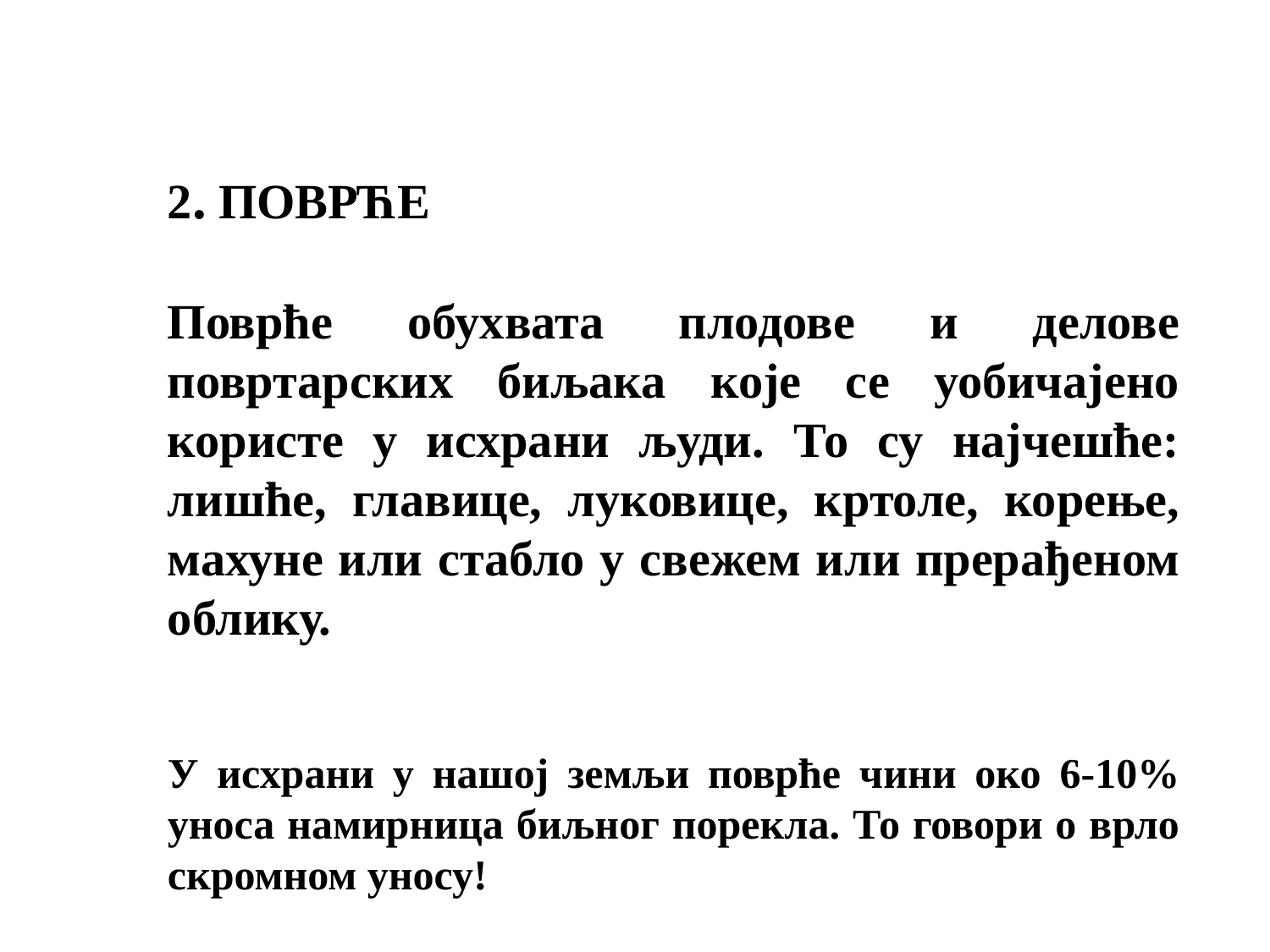

2. ПОВРЋЕ

Поврће обухвата плодове и делове повртарских биљака које се уобичајено користе у исхрани људи. То су најчешће: лишће, главице, луковице, кртоле, корење, махуне или стабло у свежем или прерађеном облику.

У исхрани у нашој земљи поврће чини око 6-10% уноса намирница биљног порекла. То говори о врло скромном уносу!